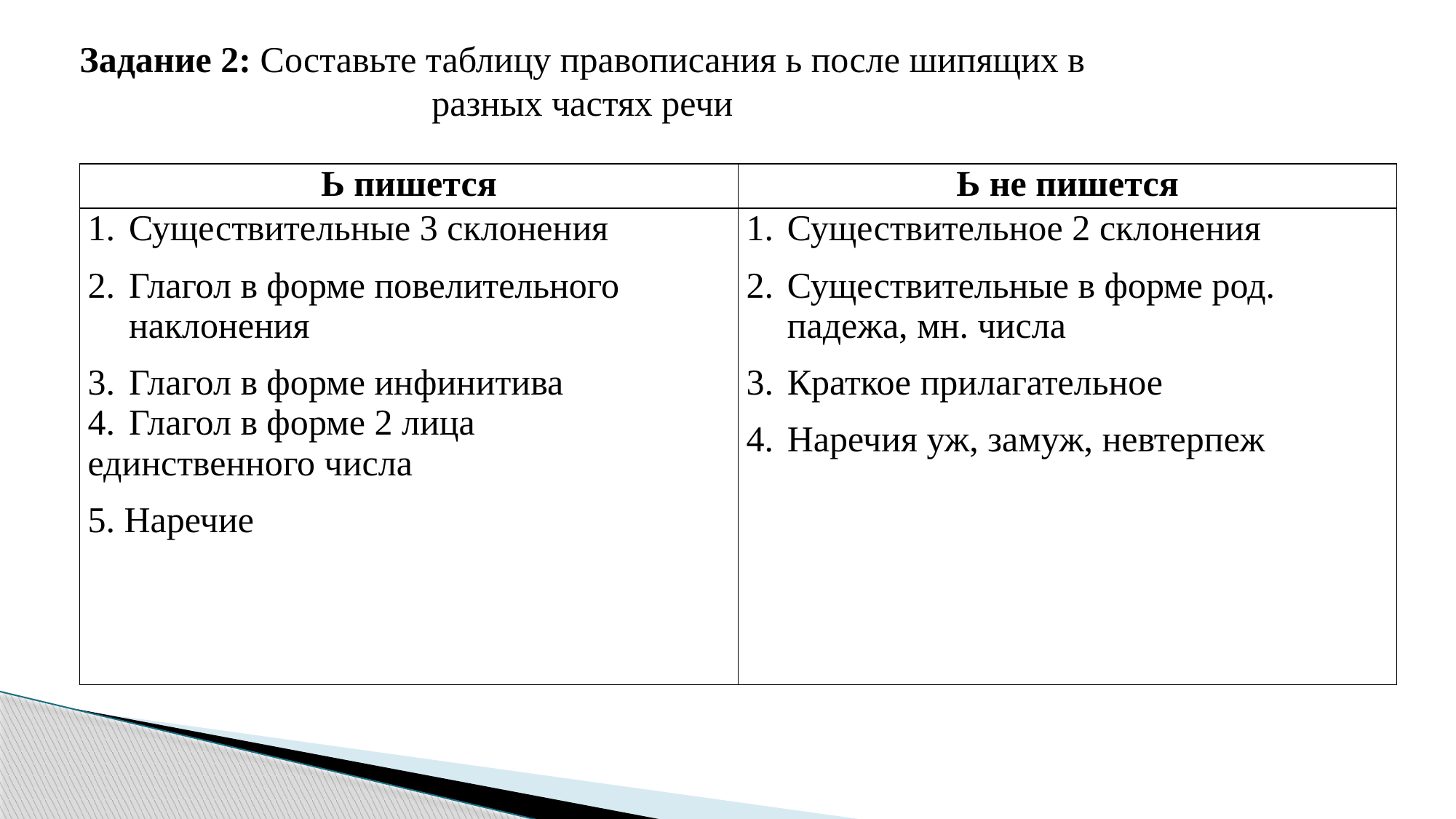

Задание 2: Составьте таблицу правописания ь после шипящих в разных частях речи
| Ь пишется | Ь не пишется |
| --- | --- |
| Существительные 3 склонения Глагол в форме повелительного наклонения Глагол в форме инфинитива Глагол в форме 2 лица единственного числа 5. Наречие | Существительное 2 склонения Существительные в форме род. падежа, мн. числа Краткое прилагательное Наречия уж, замуж, невтерпеж |